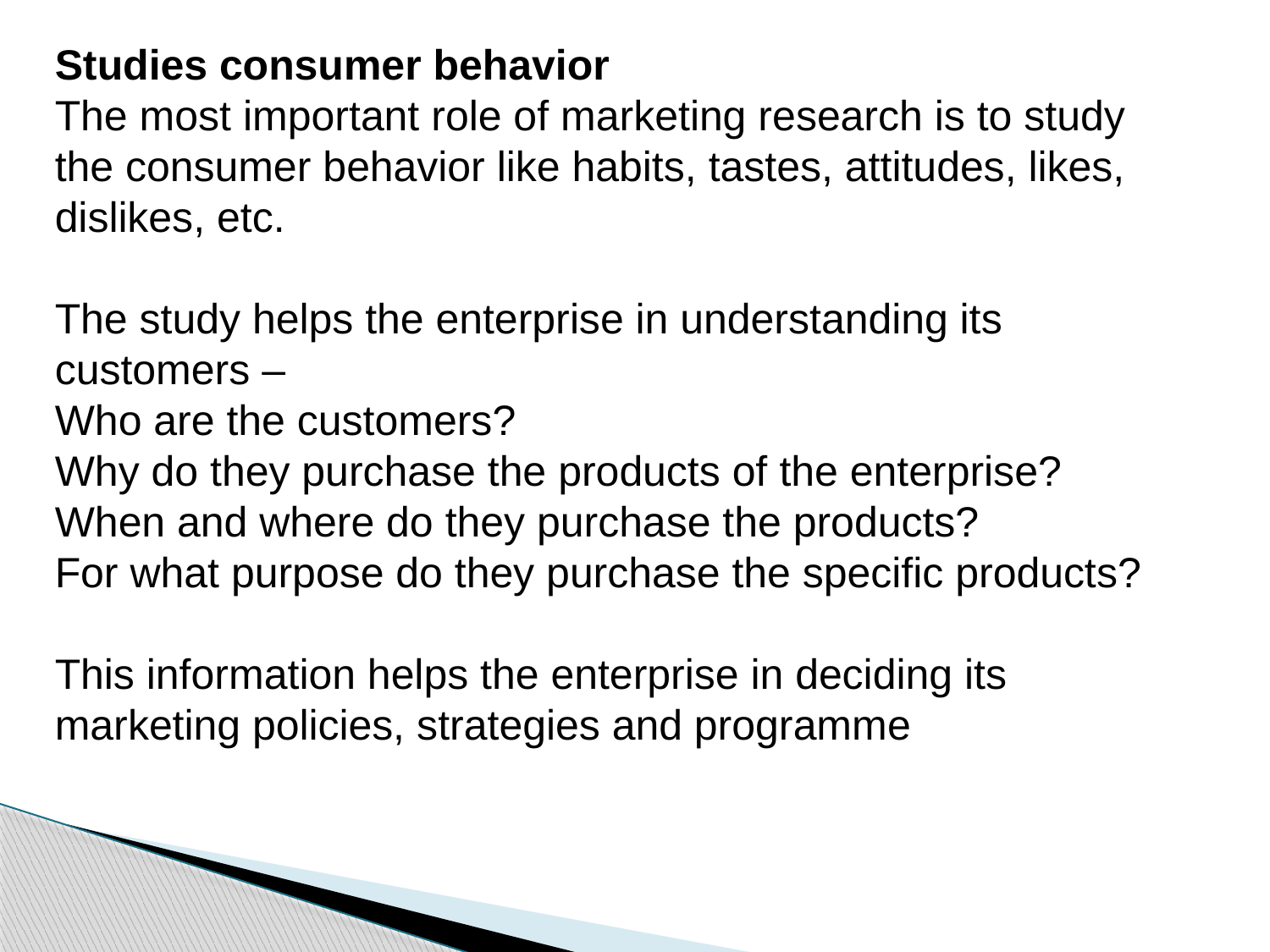

Studies consumer behavior
The most important role of marketing research is to study the consumer behavior like habits, tastes, attitudes, likes, dislikes, etc.

The study helps the enterprise in understanding its customers –
Who are the customers?
Why do they purchase the products of the enterprise?
When and where do they purchase the products?
For what purpose do they purchase the specific products?

This information helps the enterprise in deciding its marketing policies, strategies and programme